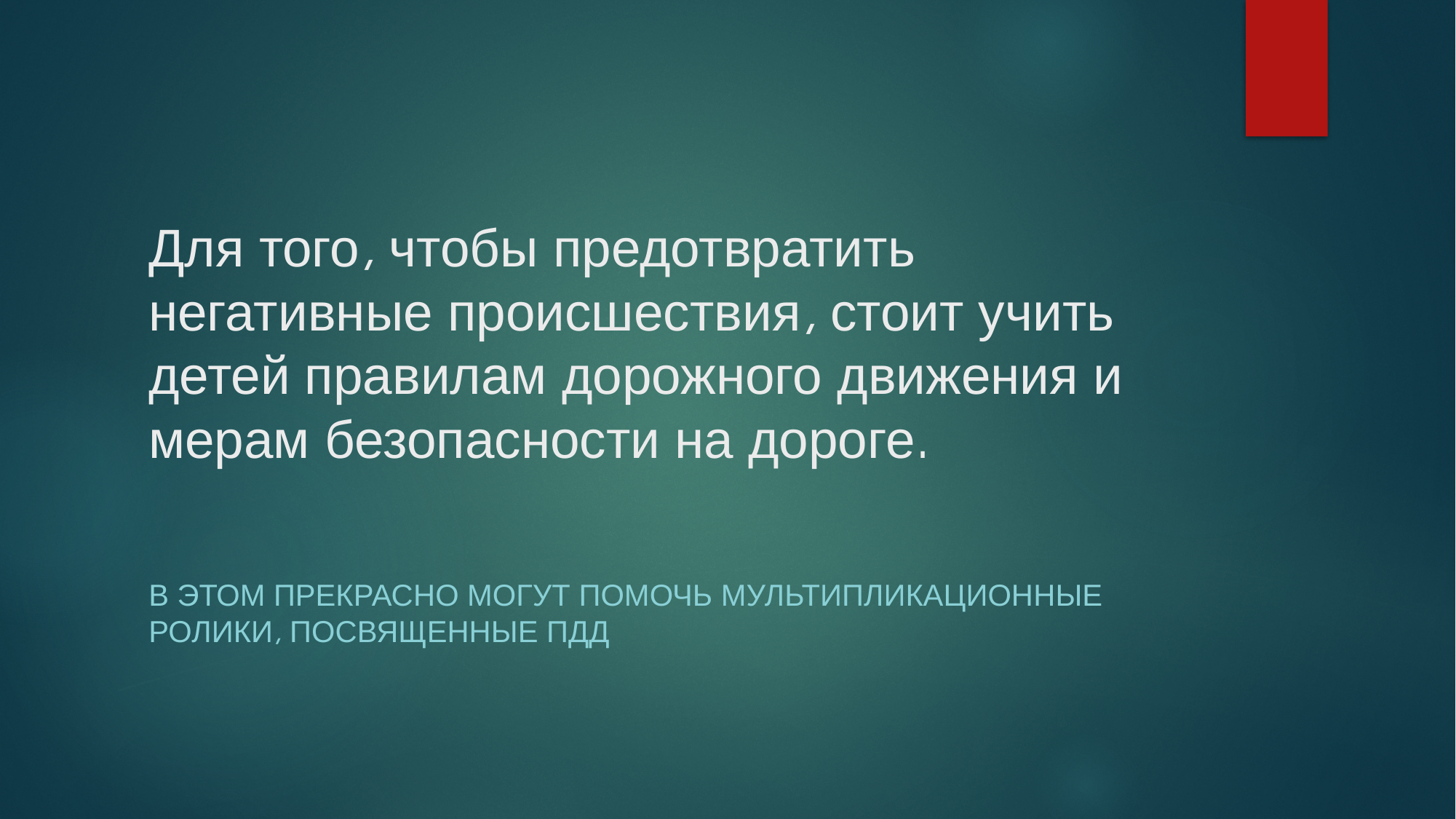

# Для того, чтобы предотвратить негативные происшествия, стоит учить детей правилам дорожного движения и мерам безопасности на дороге.
В этом прекрасно могут помочь мультипликационные ролики, посвященные ПДД